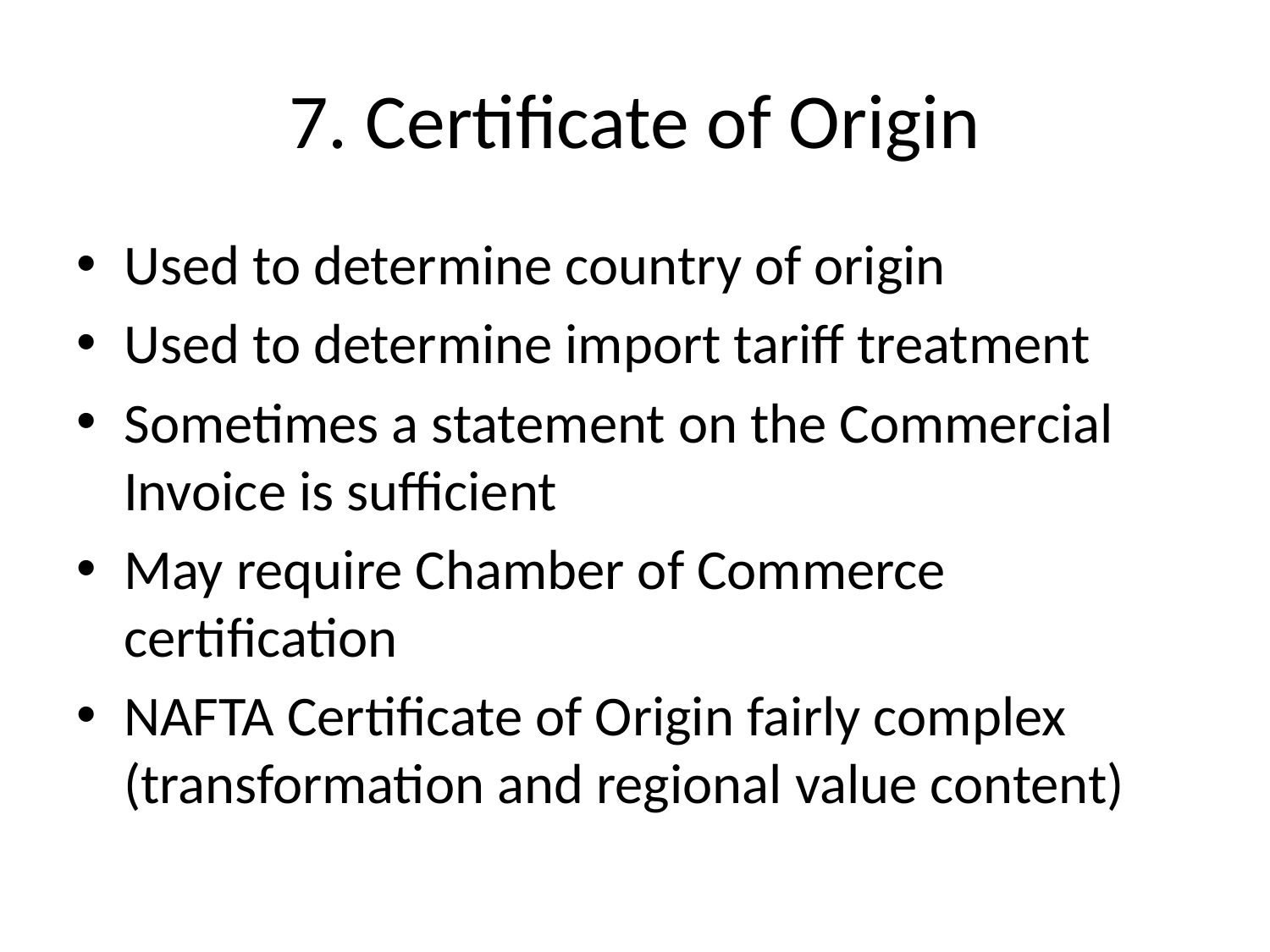

# 7. Certificate of Origin
Used to determine country of origin
Used to determine import tariff treatment
Sometimes a statement on the Commercial Invoice is sufficient
May require Chamber of Commerce certification
NAFTA Certificate of Origin fairly complex (transformation and regional value content)